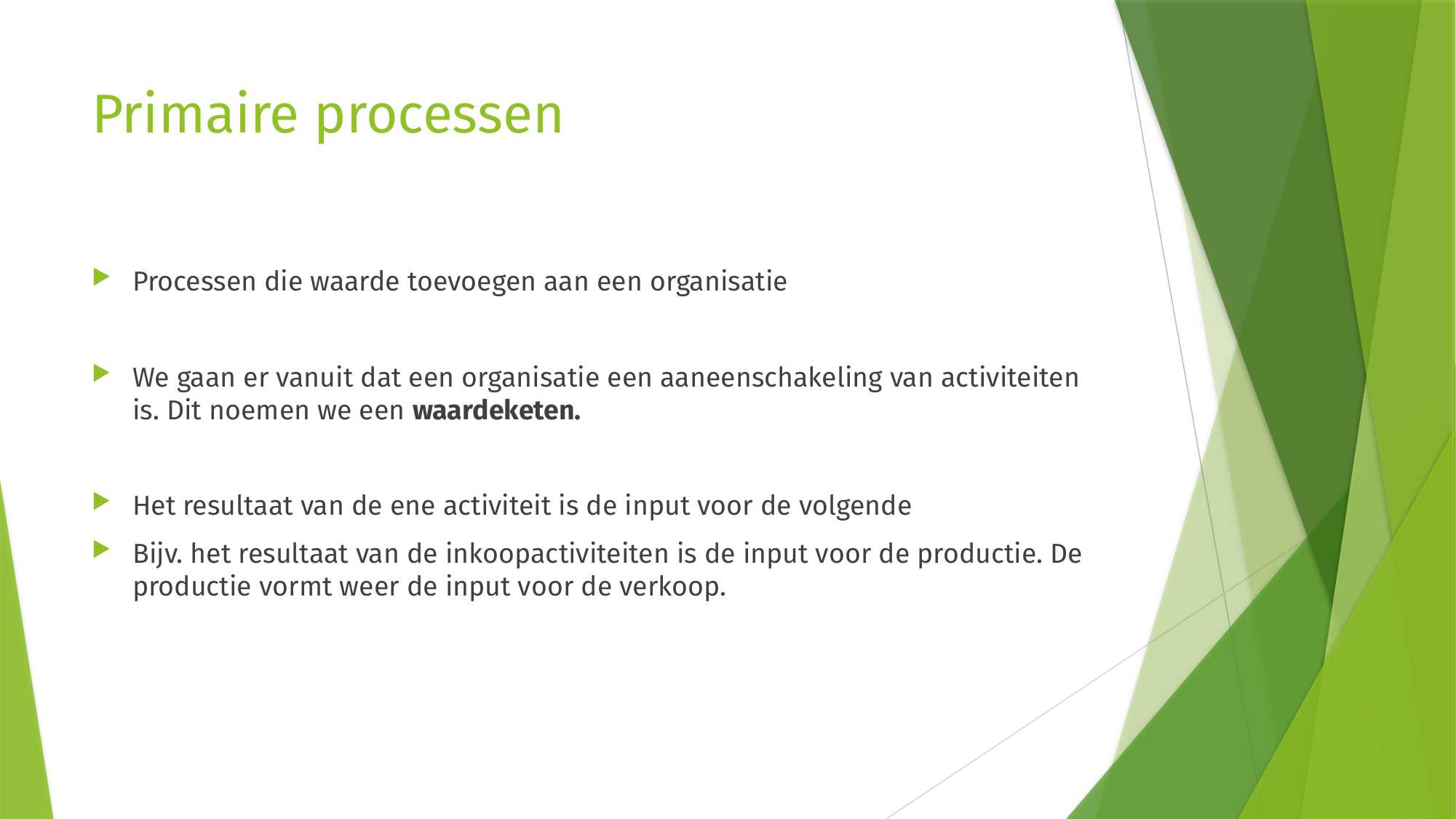

# Primaire processen
Processen die waarde toevoegen aan een organisatie

We gaan er vanuit dat een organisatie een aaneenschakeling van activiteiten is. Dit noemen we een waardeketen.

Het resultaat van de ene activiteit is de input voor de volgende
Bijv. het resultaat van de inkoopactiviteiten is de input voor de productie. De productie vormt weer de input voor de verkoop.